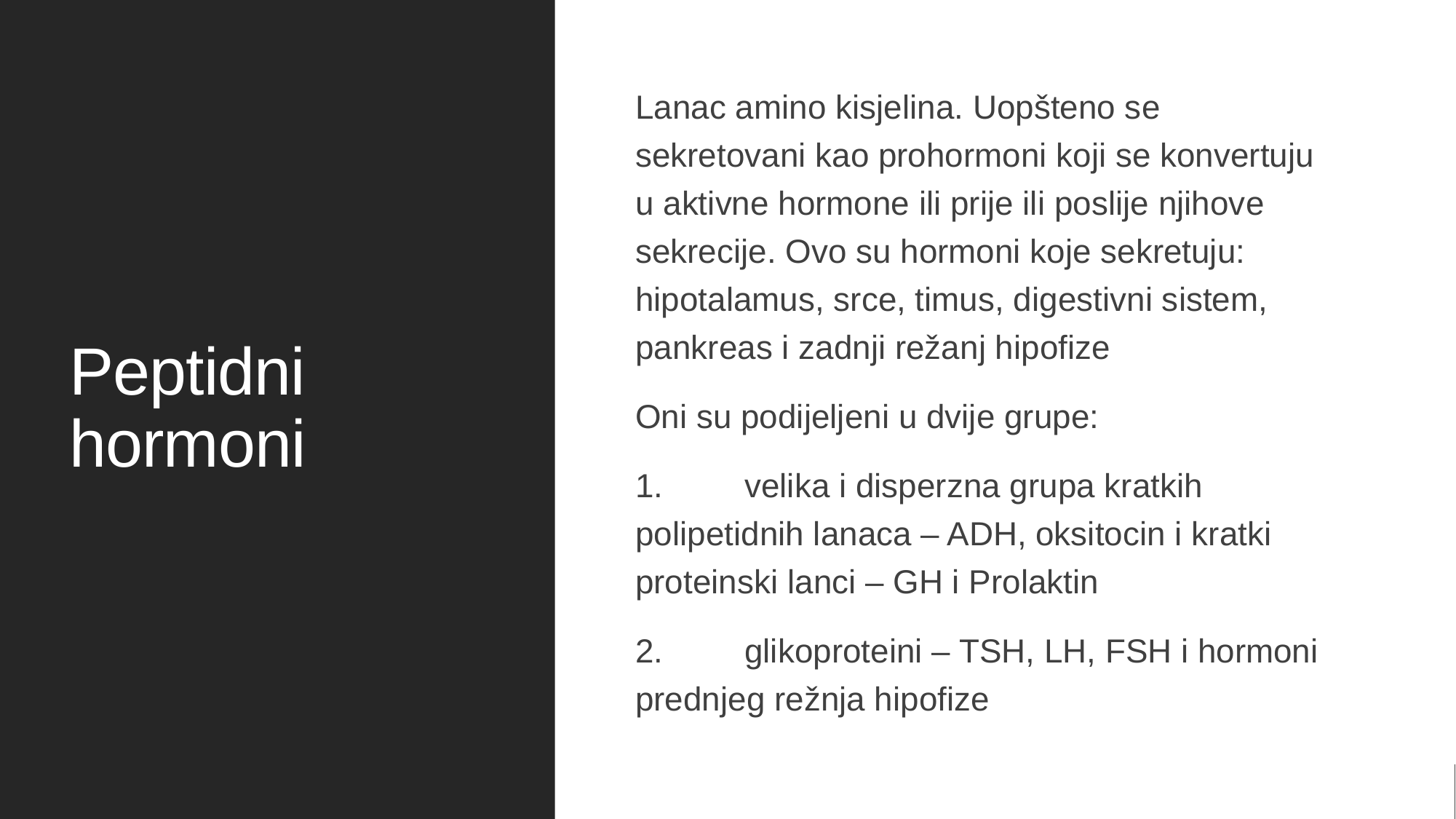

# Peptidni hormoni
Lanac amino kisjelina. Uopšteno se sekretovani kao prohormoni koji se konvertuju u aktivne hormone ili prije ili poslije njihove sekrecije. Ovo su hormoni koje sekretuju: hipotalamus, srce, timus, digestivni sistem, pankreas i zadnji režanj hipofize
Oni su podijeljeni u dvije grupe:
1.	velika i disperzna grupa kratkih polipetidnih lanaca – ADH, oksitocin i kratki proteinski lanci – GH i Prolaktin
2.	glikoproteini – TSH, LH, FSH i hormoni prednjeg režnja hipofize